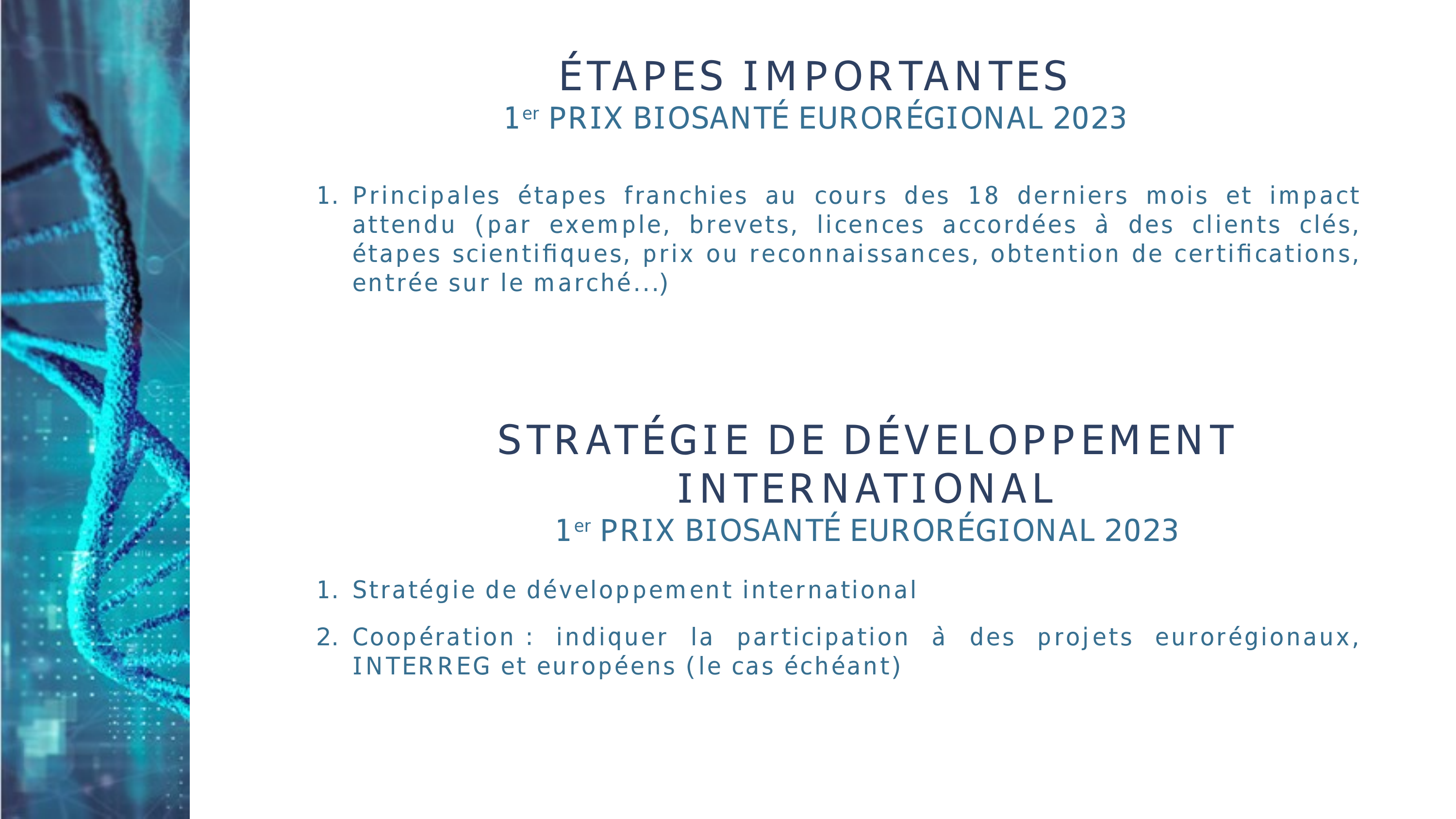

# ÉTAPES IMPORTANTES 1er PRIX BIOSANTÉ EURORÉGIONAL 2023
Principales étapes franchies au cours des 18 derniers mois et impact attendu (par exemple, brevets, licences accordées à des clients clés, étapes scientifiques, prix ou reconnaissances, obtention de certifications, entrée sur le marché...)
STRATÉGIE DE DÉVELOPPEMENT INTERNATIONAL
1er PRIX BIOSANTÉ EURORÉGIONAL 2023
Stratégie de développement international
Coopération : indiquer la participation à des projets eurorégionaux, INTERREG et européens (le cas échéant)